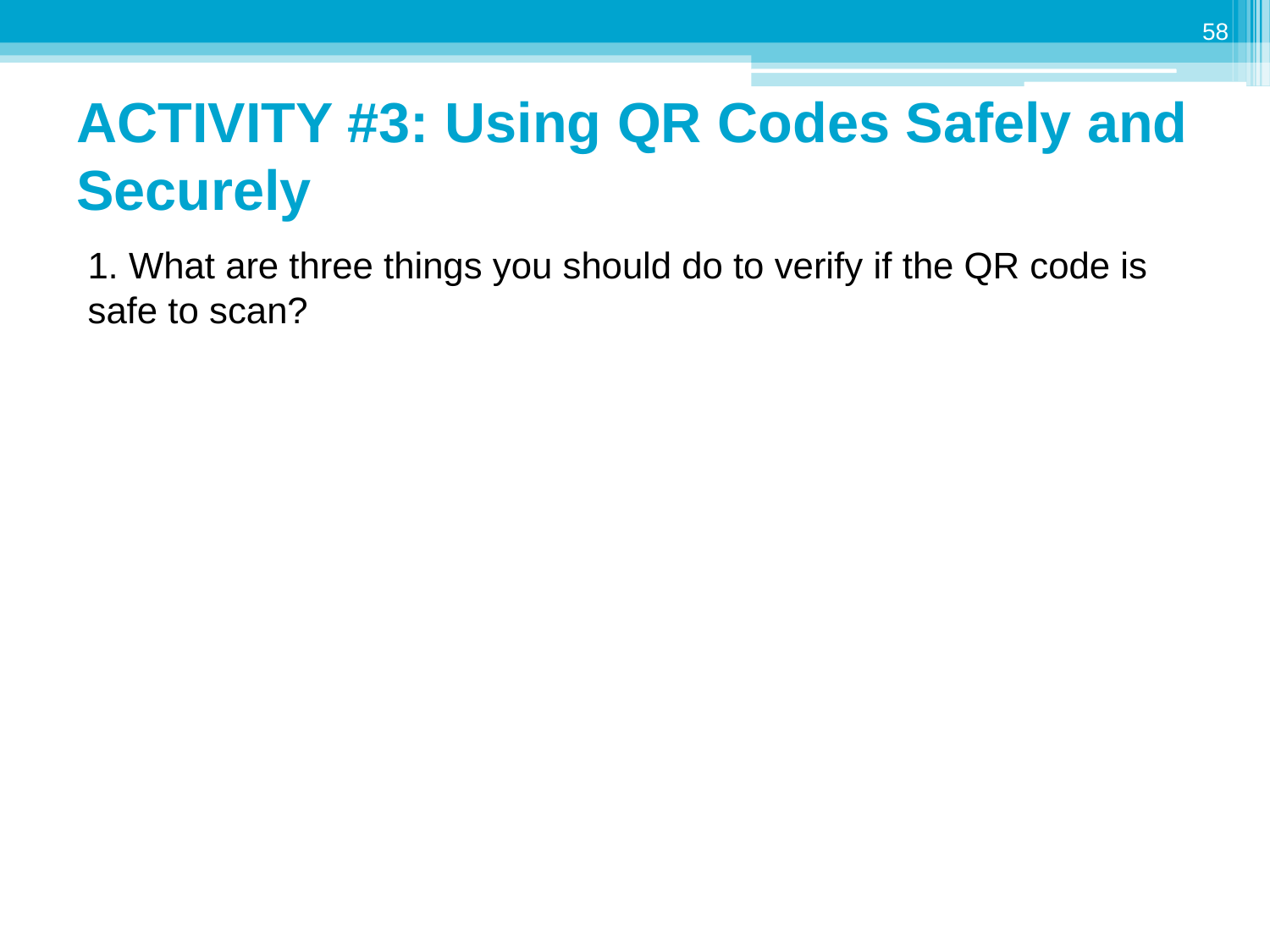

58
# ACTIVITY #3: Using QR Codes Safely and Securely
1. What are three things you should do to verify if the QR code is safe to scan?